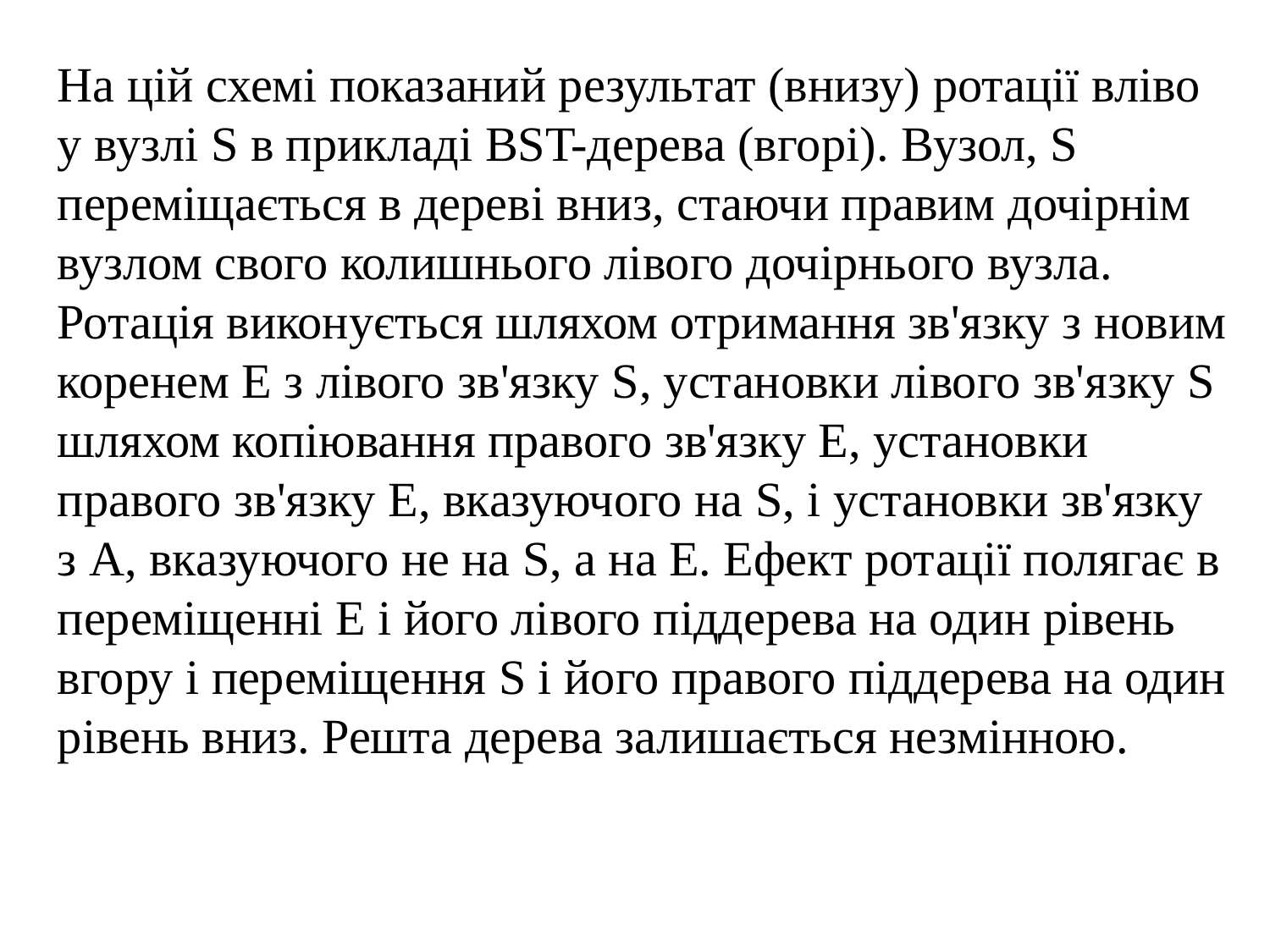

На цій схемі показаний результат (внизу) ротації вліво у вузлі S в прикладі BST-дерева (вгорі). Вузол, S переміщається в дереві вниз, стаючи правим дочірнім вузлом свого колишнього лівого дочірнього вузла. Ротація виконується шляхом отримання зв'язку з новим коренем Е з лівого зв'язку S, установки лівого зв'язку S шляхом копіювання правого зв'язку Е, установки правого зв'язку Е, вказуючого на S, і установки зв'язку з А, вказуючого не на S, а на Е. Ефект ротації полягає в переміщенні Е і його лівого піддерева на один рівень вгору і переміщення S і його правого піддерева на один рівень вниз. Решта дерева залишається незмінною.